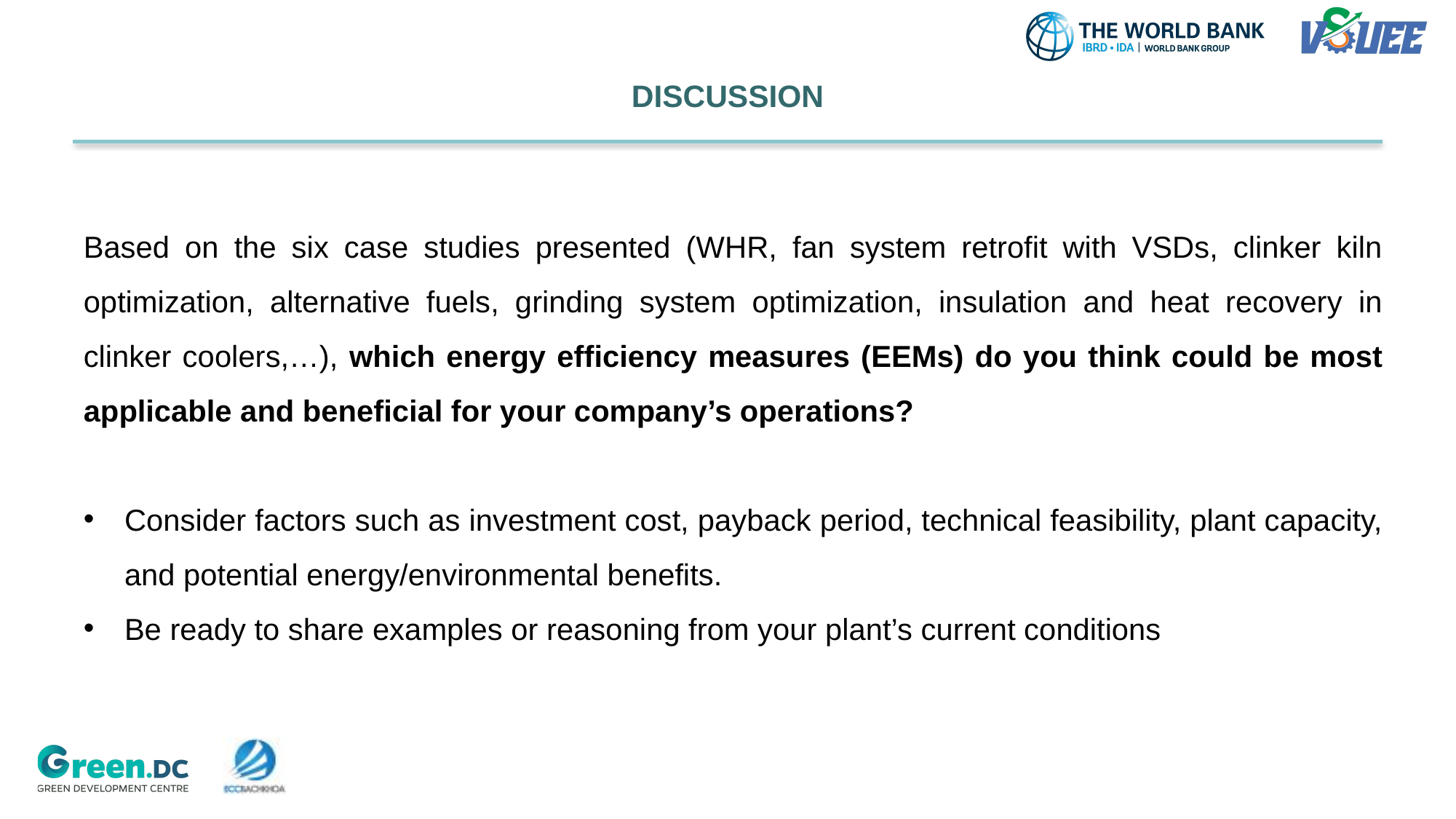

# DISCUSSION
Based on the six case studies presented (WHR, fan system retrofit with VSDs, clinker kiln optimization, alternative fuels, grinding system optimization, insulation and heat recovery in clinker coolers,…), which energy efficiency measures (EEMs) do you think could be most applicable and beneficial for your company’s operations?

Consider factors such as investment cost, payback period, technical feasibility, plant capacity, and potential energy/environmental benefits.
Be ready to share examples or reasoning from your plant’s current conditions